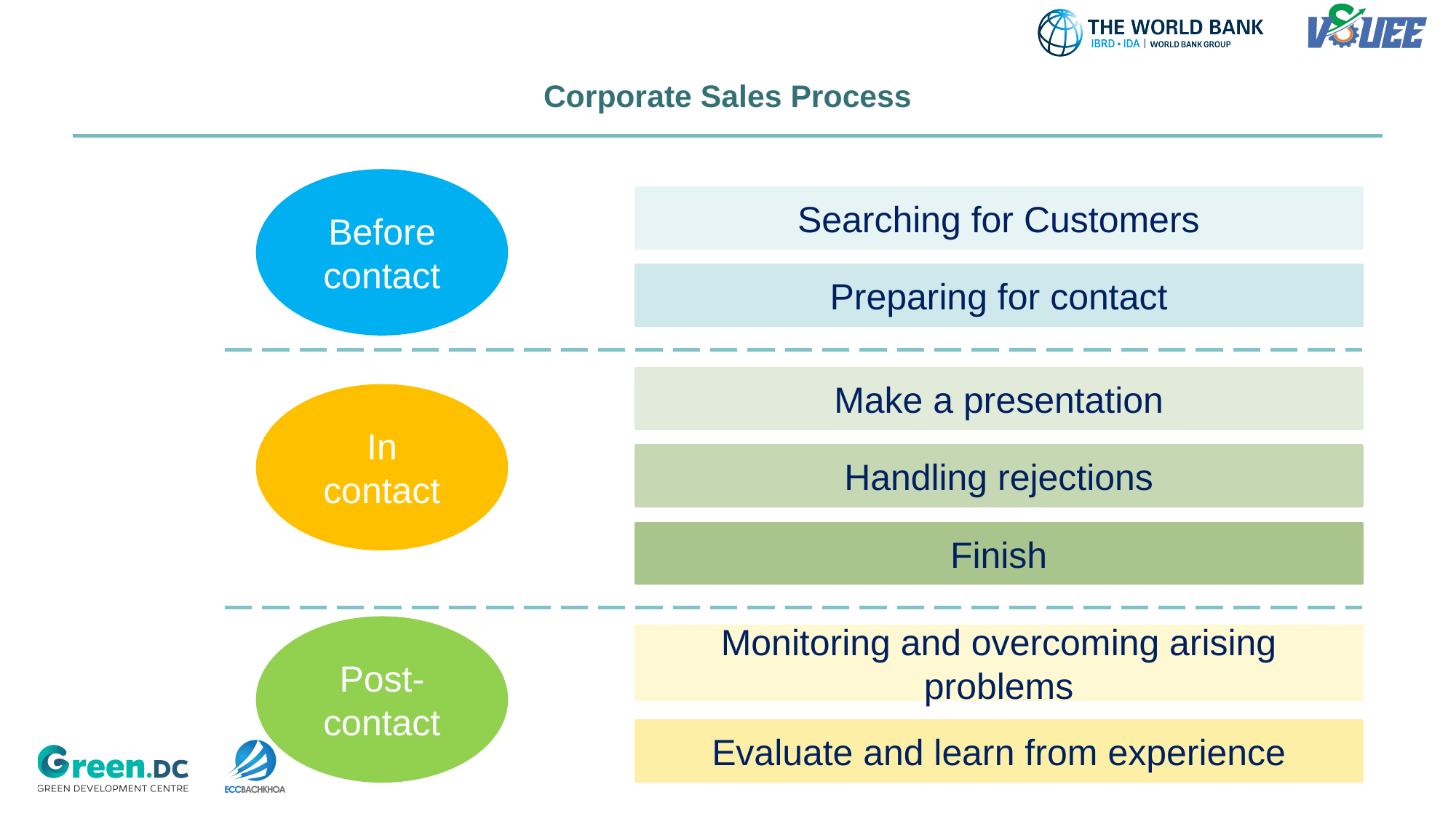

# Corporate Sales Process
Before contact
Searching for Customers
Preparing for contact
Make a presentation
In contact
Handling rejections
Finish
Post-contact
Monitoring and overcoming arising problems
Evaluate and learn from experience